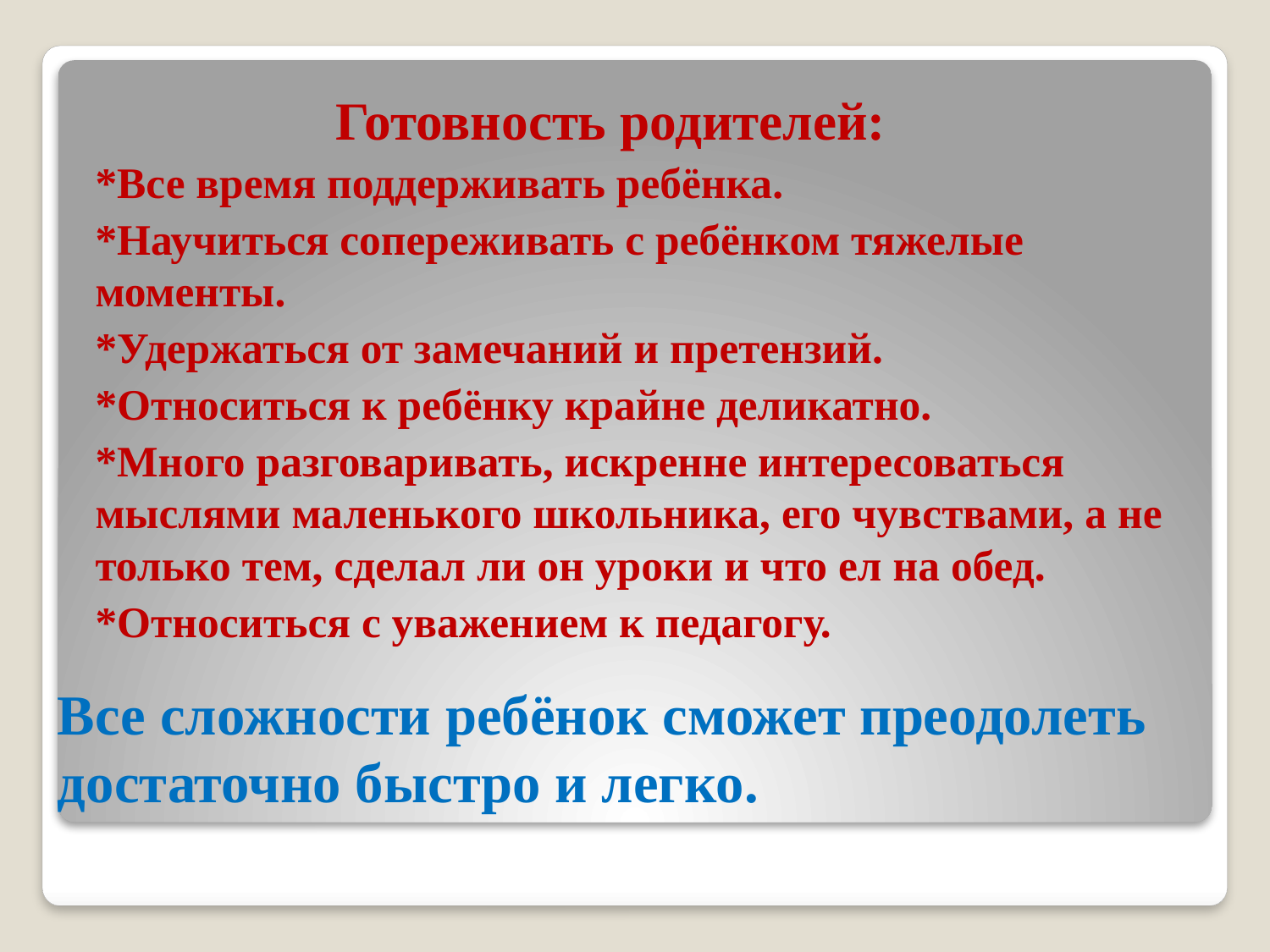

Готовность родителей:
*Все время поддерживать ребёнка.
*Научиться сопереживать с ребёнком тяжелые моменты.
*Удержаться от замечаний и претензий.
*Относиться к ребёнку крайне деликатно.
*Много разговаривать, искренне интересоваться мыслями маленького школьника, его чувствами, а не только тем, сделал ли он уроки и что ел на обед.
*Относиться с уважением к педагогу.

# Все сложности ребёнок сможет преодолеть достаточно быстро и легко.